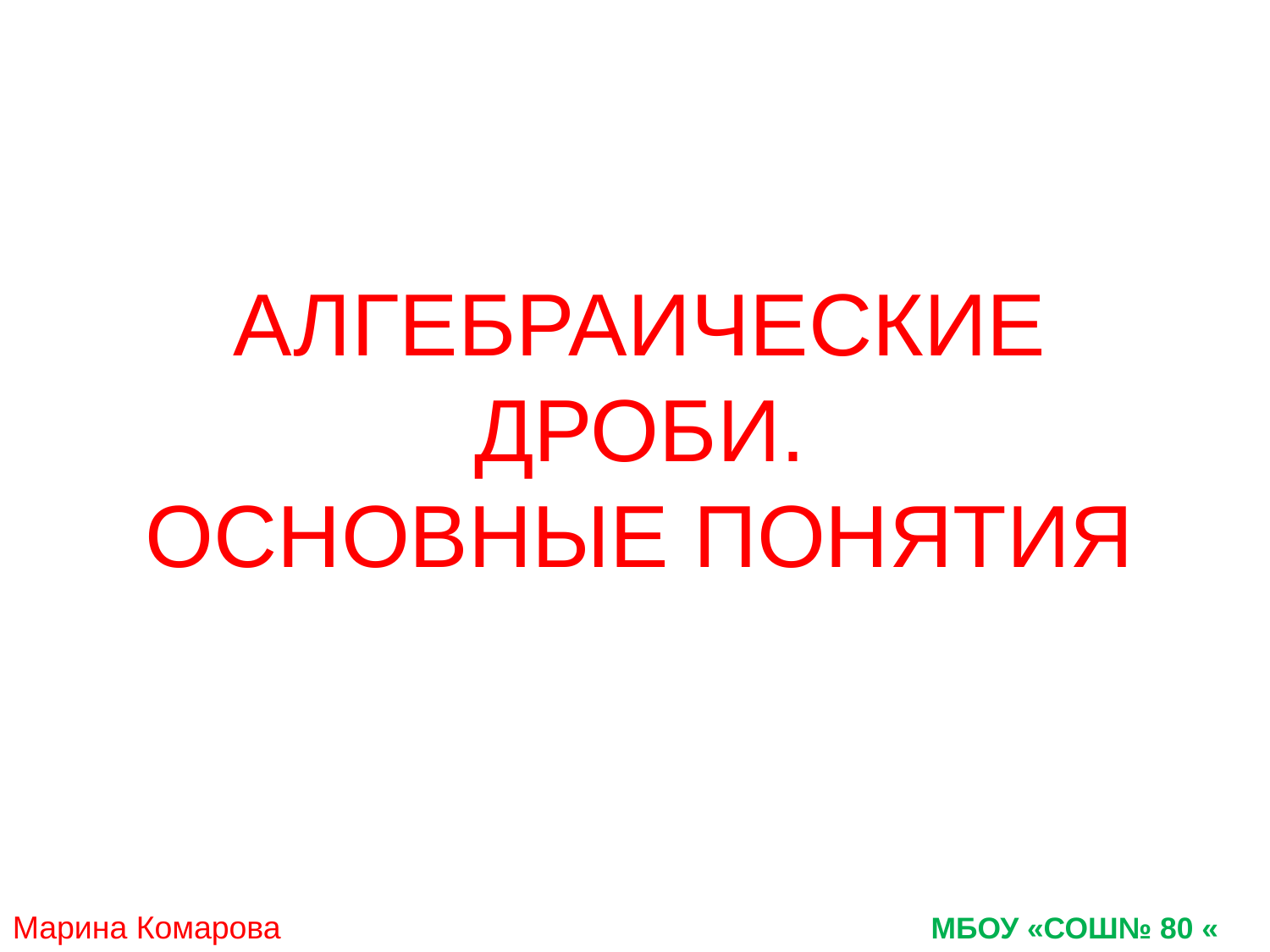

# АЛГЕБРАИЧЕСКИЕ ДРОБИ. ОСНОВНЫЕ ПОНЯТИЯ
Марина Комарова
МБОУ «СОШ№ 80 «